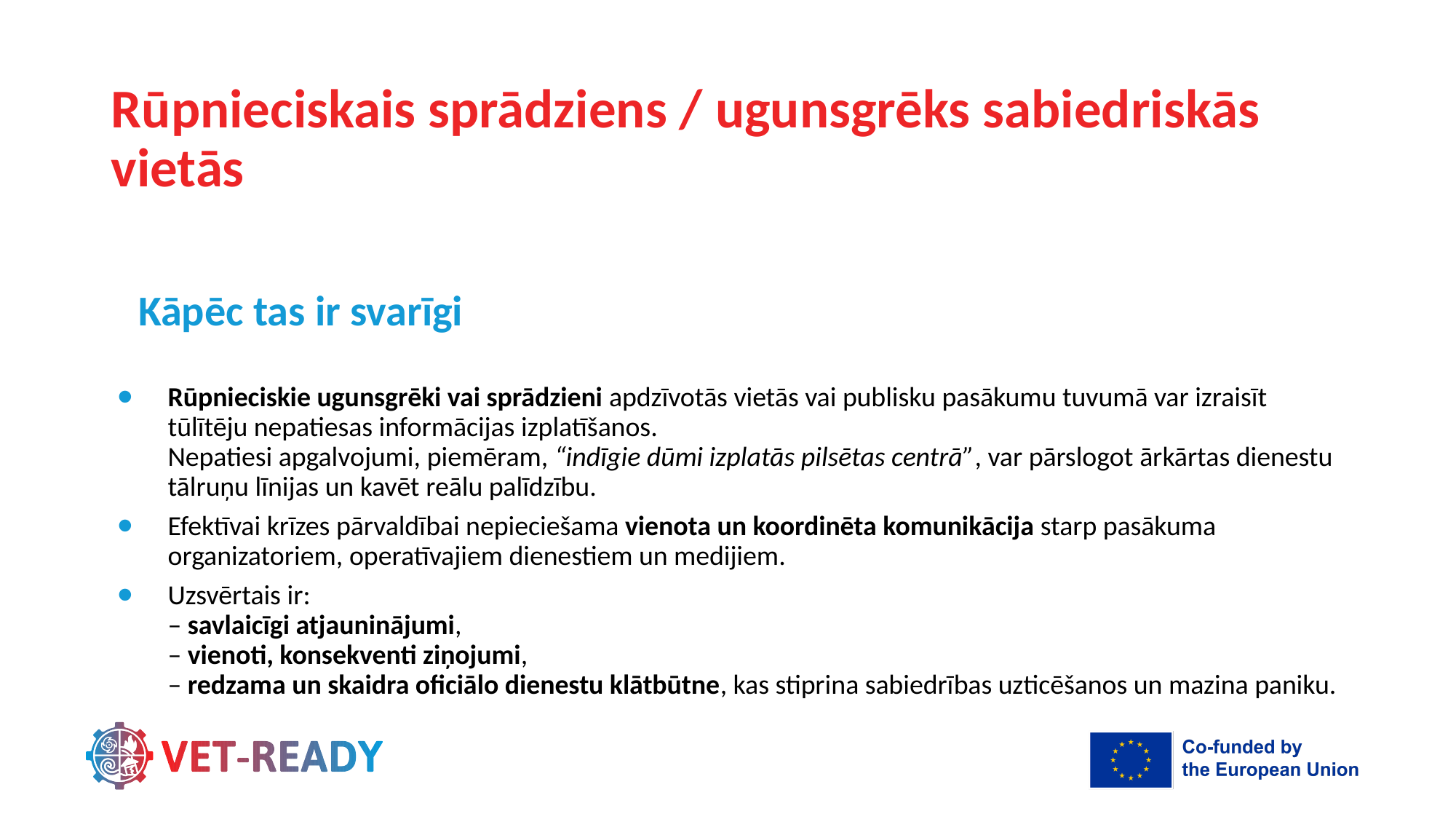

# Rūpnieciskais sprādziens / ugunsgrēks sabiedriskās vietās
Kāpēc tas ir svarīgi
Rūpnieciskie ugunsgrēki vai sprādzieni apdzīvotās vietās vai publisku pasākumu tuvumā var izraisīt tūlītēju nepatiesas informācijas izplatīšanos.
Nepatiesi apgalvojumi, piemēram, “indīgie dūmi izplatās pilsētas centrā”, var pārslogot ārkārtas dienestu tālruņu līnijas un kavēt reālu palīdzību.
Efektīvai krīzes pārvaldībai nepieciešama vienota un koordinēta komunikācija starp pasākuma organizatoriem, operatīvajiem dienestiem un medijiem.
Uzsvērtais ir:
– savlaicīgi atjauninājumi,
– vienoti, konsekventi ziņojumi,
– redzama un skaidra oficiālo dienestu klātbūtne, kas stiprina sabiedrības uzticēšanos un mazina paniku.